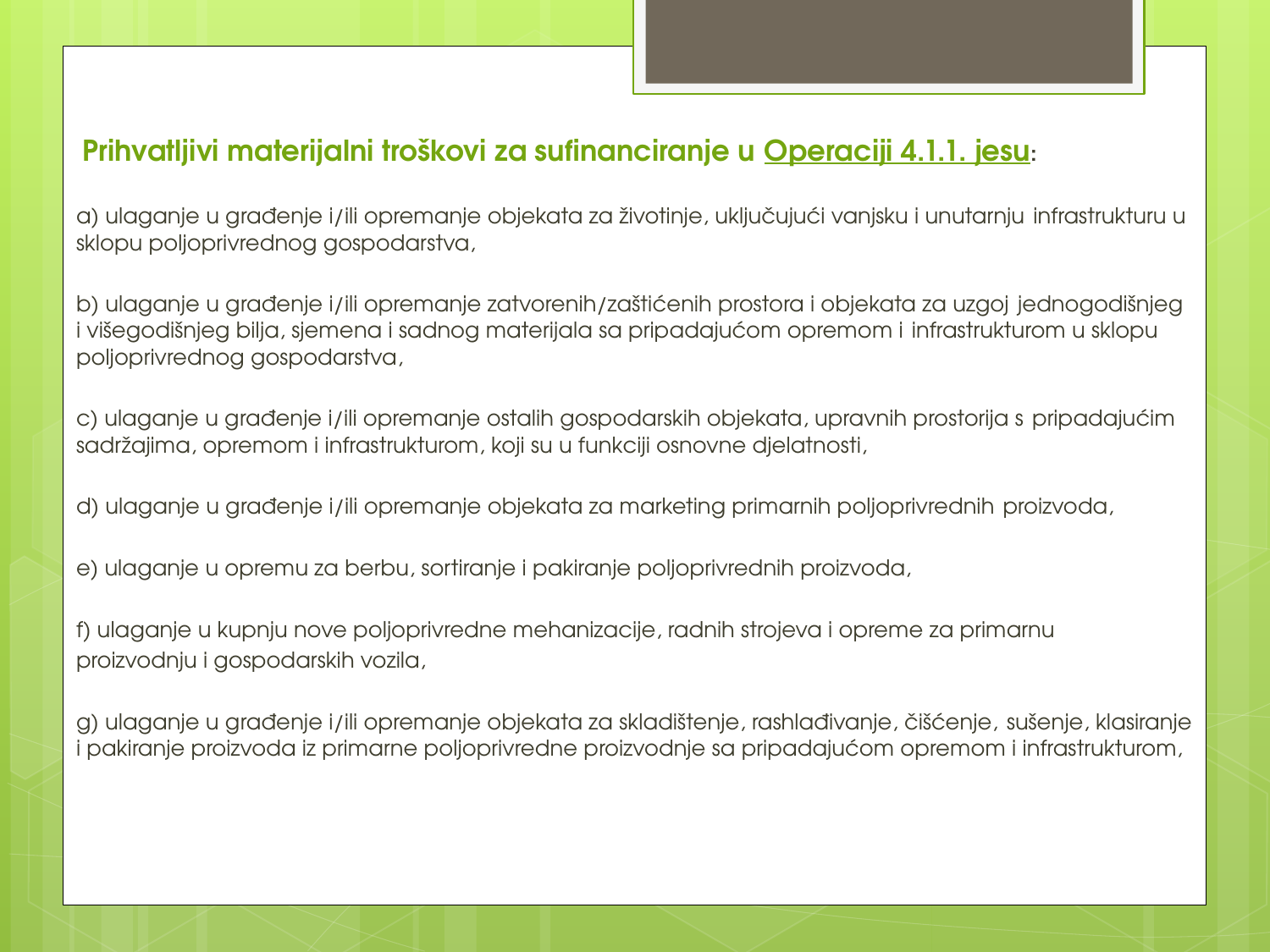

Prihvatljivi materijalni troškovi za sufinanciranje u Operaciji 4.1.1. jesu:

a) ulaganje u građenje i/ili opremanje objekata za životinje, uključujući vanjsku i unutarnju infrastrukturu u sklopu poljoprivrednog gospodarstva,

b) ulaganje u građenje i/ili opremanje zatvorenih/zaštićenih prostora i objekata za uzgoj jednogodišnjeg i višegodišnjeg bilja, sjemena i sadnog materijala sa pripadajućom opremom i infrastrukturom u sklopu poljoprivrednog gospodarstva,

c) ulaganje u građenje i/ili opremanje ostalih gospodarskih objekata, upravnih prostorija s pripadajućim sadržajima, opremom i infrastrukturom, koji su u funkciji osnovne djelatnosti,

d) ulaganje u građenje i/ili opremanje objekata za marketing primarnih poljoprivrednih proizvoda,

e) ulaganje u opremu za berbu, sortiranje i pakiranje poljoprivrednih proizvoda,

f) ulaganje u kupnju nove poljoprivredne mehanizacije, radnih strojeva i opreme za primarnu
proizvodnju i gospodarskih vozila,

g) ulaganje u građenje i/ili opremanje objekata za skladištenje, rashlađivanje, čišćenje, sušenje, klasiranje i pakiranje proizvoda iz primarne poljoprivredne proizvodnje sa pripadajućom opremom i infrastrukturom,